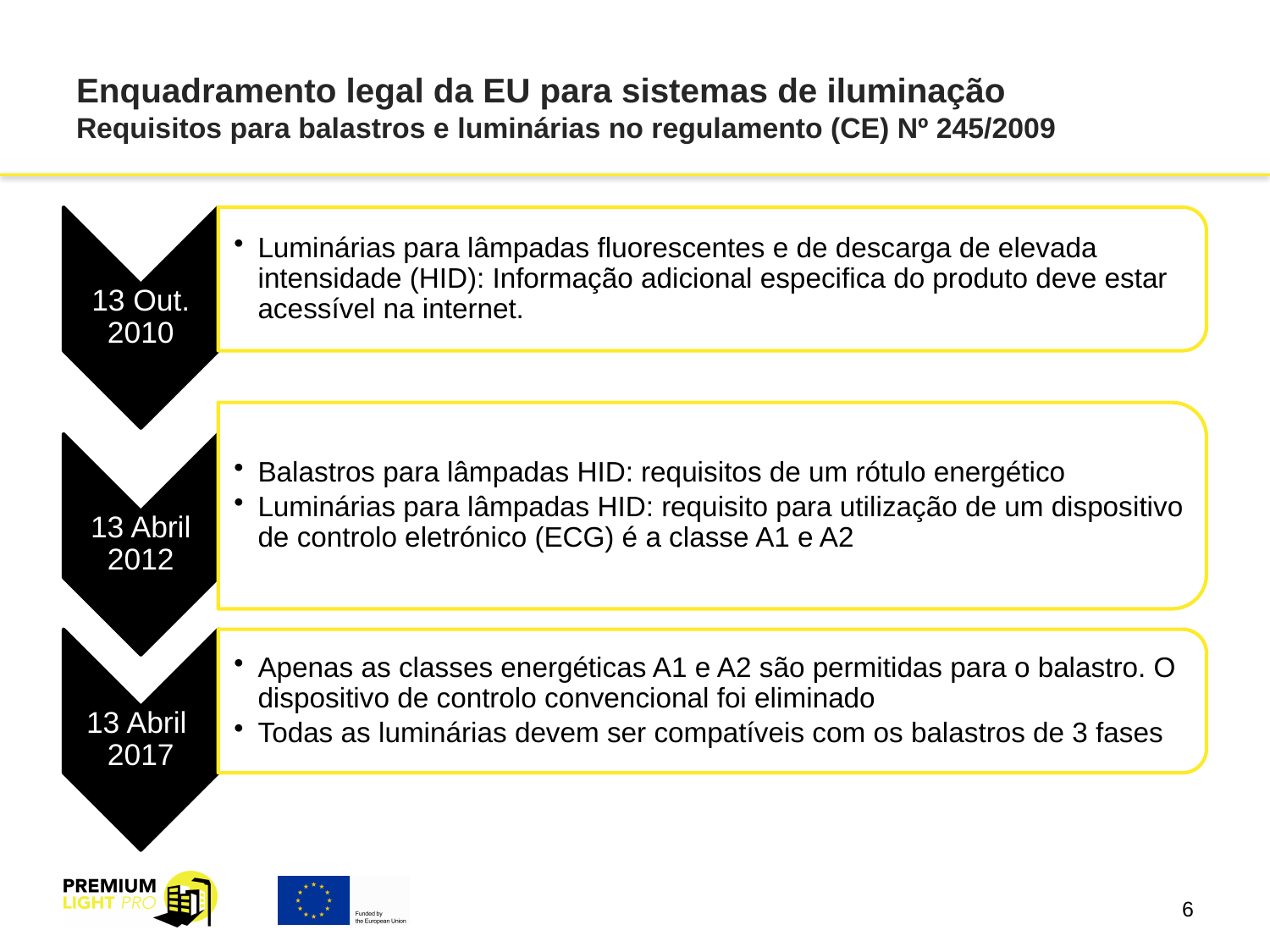

# Enquadramento legal da EU para sistemas de iluminação Requisitos para balastros e luminárias no regulamento (CE) Nº 245/2009
13 Out. 2010
Luminárias para lâmpadas fluorescentes e de descarga de elevada intensidade (HID): Informação adicional especifica do produto deve estar acessível na internet.
13 Abril 2012
Balastros para lâmpadas HID: requisitos de um rótulo energético
Luminárias para lâmpadas HID: requisito para utilização de um dispositivo de controlo eletrónico (ECG) é a classe A1 e A2
13 Abril  2017
Apenas as classes energéticas A1 e A2 são permitidas para o balastro. O dispositivo de controlo convencional foi eliminado
Todas as luminárias devem ser compatíveis com os balastros de 3 fases